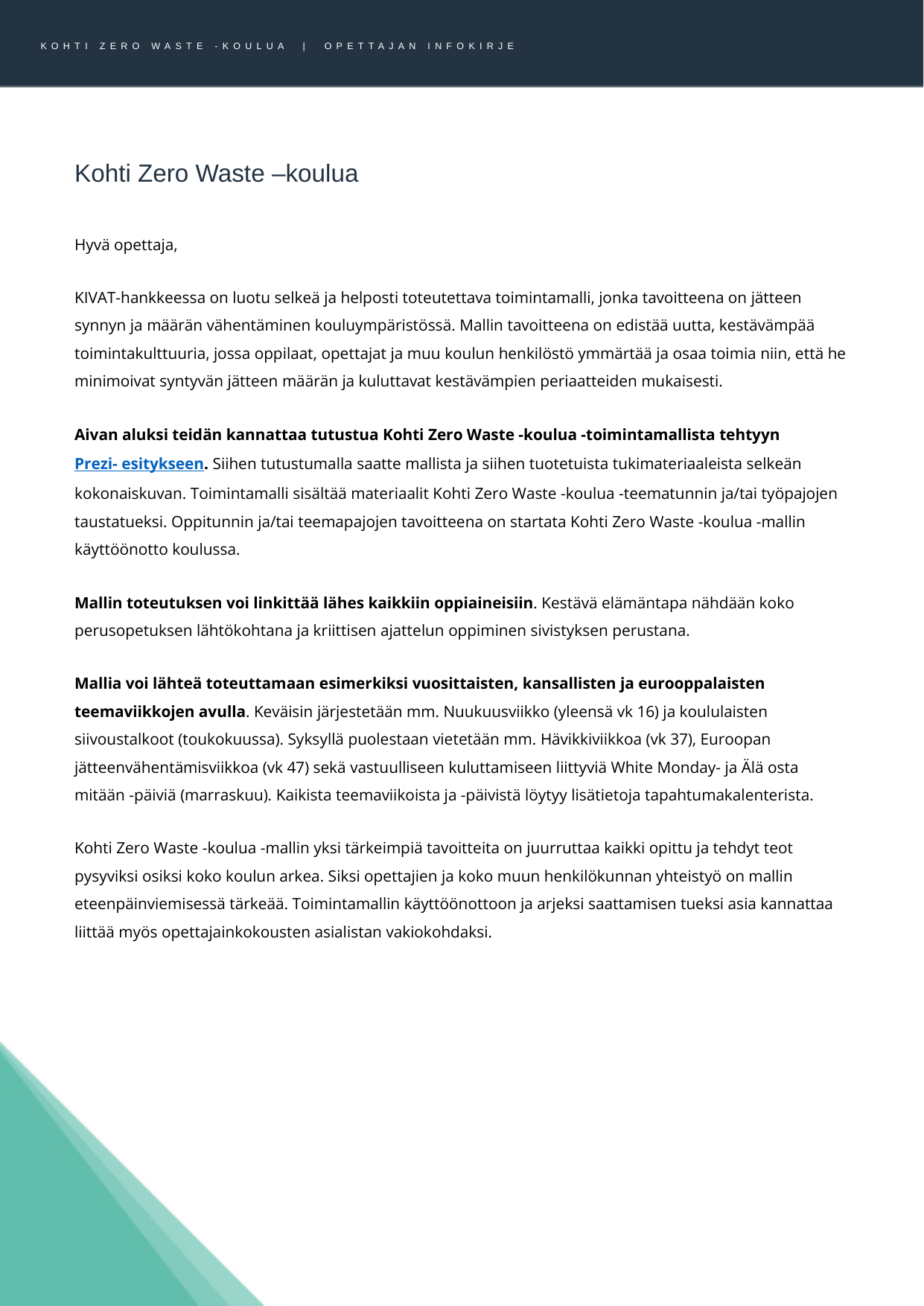

KOHTI ZERO WASTE -KOULUA  |  OPETTAJAN INFOKIRJE
Kohti Zero Waste –koulua
Hyvä opettaja,
KIVAT-hankkeessa on luotu selkeä ja helposti toteutettava toimintamalli, jonka tavoitteena on jätteen synnyn ja määrän vähentäminen kouluympäristössä. Mallin tavoitteena on edistää uutta, kestävämpää toimintakulttuuria, jossa oppilaat, opettajat ja muu koulun henkilöstö ymmärtää ja osaa toimia niin, että he minimoivat syntyvän jätteen määrän ja kuluttavat kestävämpien periaatteiden mukaisesti.
Aivan aluksi teidän kannattaa tutustua Kohti Zero Waste -koulua -toimintamallista tehtyyn Prezi- esitykseen. Siihen tutustumalla saatte mallista ja siihen tuotetuista tukimateriaaleista selkeän kokonaiskuvan. Toimintamalli sisältää materiaalit Kohti Zero Waste -koulua -teematunnin ja/tai työpajojen taustatueksi. Oppitunnin ja/tai teemapajojen tavoitteena on startata Kohti Zero Waste -koulua -mallin käyttöönotto koulussa.
Mallin toteutuksen voi linkittää lähes kaikkiin oppiaineisiin. Kestävä elämäntapa nähdään koko perusopetuksen lähtökohtana ja kriittisen ajattelun oppiminen sivistyksen perustana.
Mallia voi lähteä toteuttamaan esimerkiksi vuosittaisten, kansallisten ja eurooppalaisten teemaviikkojen avulla. Keväisin järjestetään mm. Nuukuusviikko (yleensä vk 16) ja koululaisten siivoustalkoot (toukokuussa). Syksyllä puolestaan vietetään mm. Hävikkiviikkoa (vk 37), Euroopan jätteenvähentämisviikkoa (vk 47) sekä vastuulliseen kuluttamiseen liittyviä White Monday- ja Älä osta mitään -päiviä (marraskuu). Kaikista teemaviikoista ja -päivistä löytyy lisätietoja tapahtumakalenterista.
Kohti Zero Waste -koulua -mallin yksi tärkeimpiä tavoitteita on juurruttaa kaikki opittu ja tehdyt teot pysyviksi osiksi koko koulun arkea. Siksi opettajien ja koko muun henkilökunnan yhteistyö on mallin eteenpäinviemisessä tärkeää. Toimintamallin käyttöönottoon ja arjeksi saattamisen tueksi asia kannattaa liittää myös opettajainkokousten asialistan vakiokohdaksi.